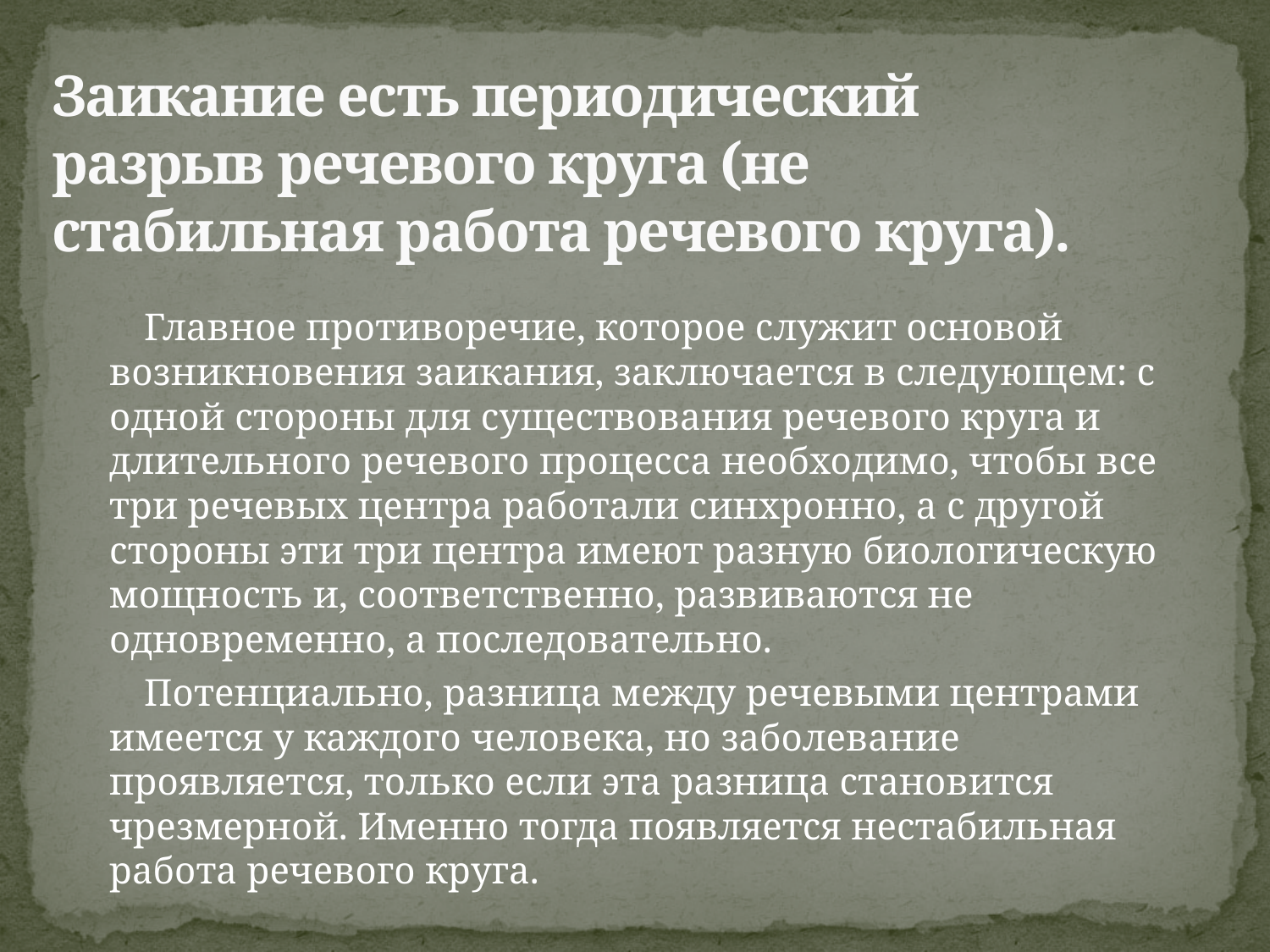

# Заикание есть периодический разрыв речевого круга (не стабильная работа речевого круга).
       Главное противоречие, которое служит основой возникновения заикания, заключается в следующем: с одной стороны для существования речевого круга и длительного речевого процесса необходимо, чтобы все три речевых центра работали синхронно, а с другой стороны эти три центра имеют разную биологическую мощность и, соответственно, развиваются не одновременно, а последовательно.
       Потенциально, разница между речевыми центрами имеется у каждого человека, но заболевание проявляется, только если эта разница становится чрезмерной. Именно тогда появляется нестабильная работа речевого круга.